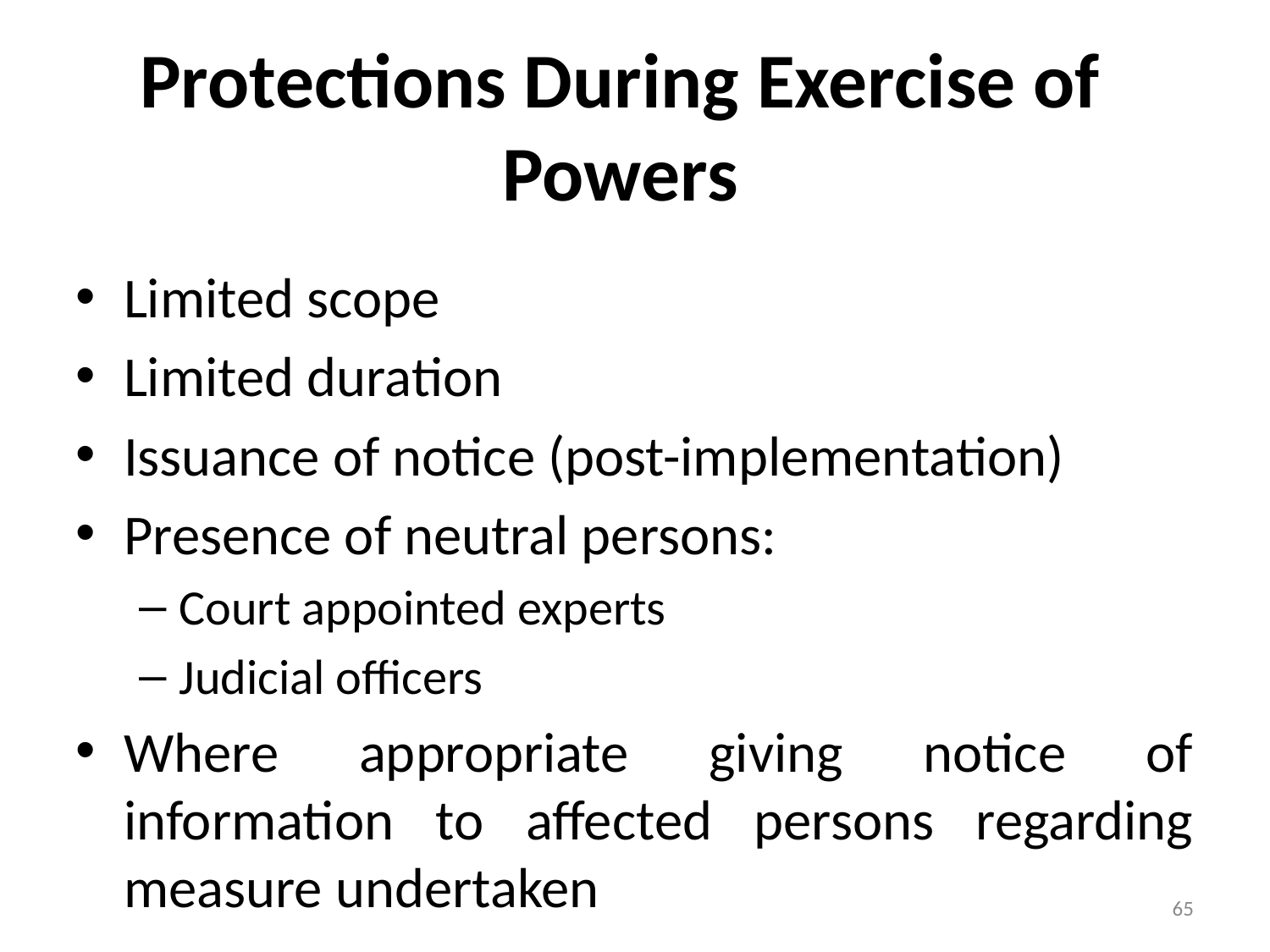

# Protections During Exercise of Powers

Limited scope
Limited duration
Issuance of notice (post-implementation)
Presence of neutral persons:
Court appointed experts
Judicial officers
Where appropriate giving notice of information to affected persons regarding measure undertaken
65